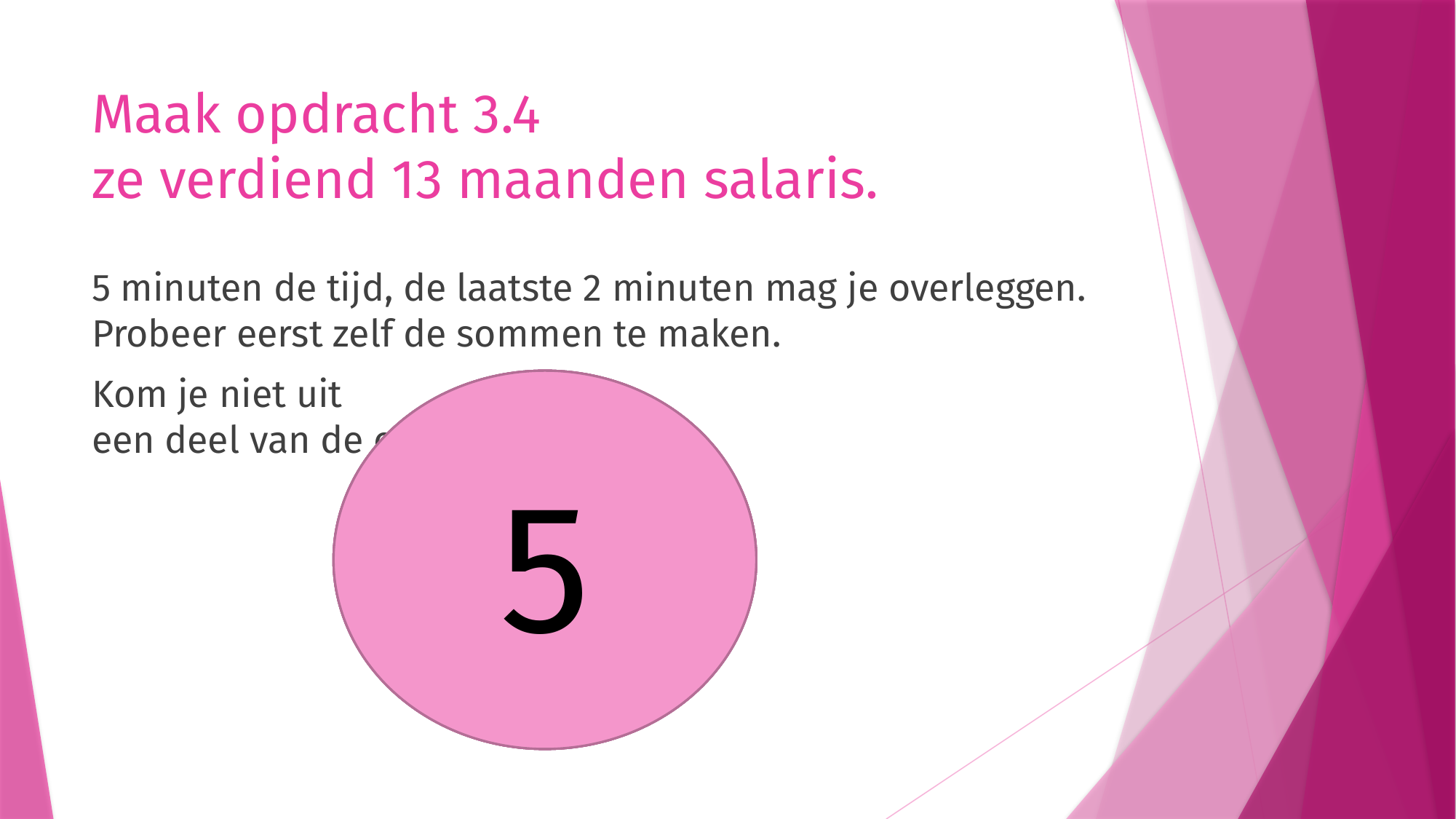

# Maak opdracht 3.4 ze verdiend 13 maanden salaris.
5 minuten de tijd, de laatste 2 minuten mag je overleggen. Probeer eerst zelf de sommen te maken.
Kom je niet uit							een deel van de opgave, sla deze							over.
5
4
3
1
2